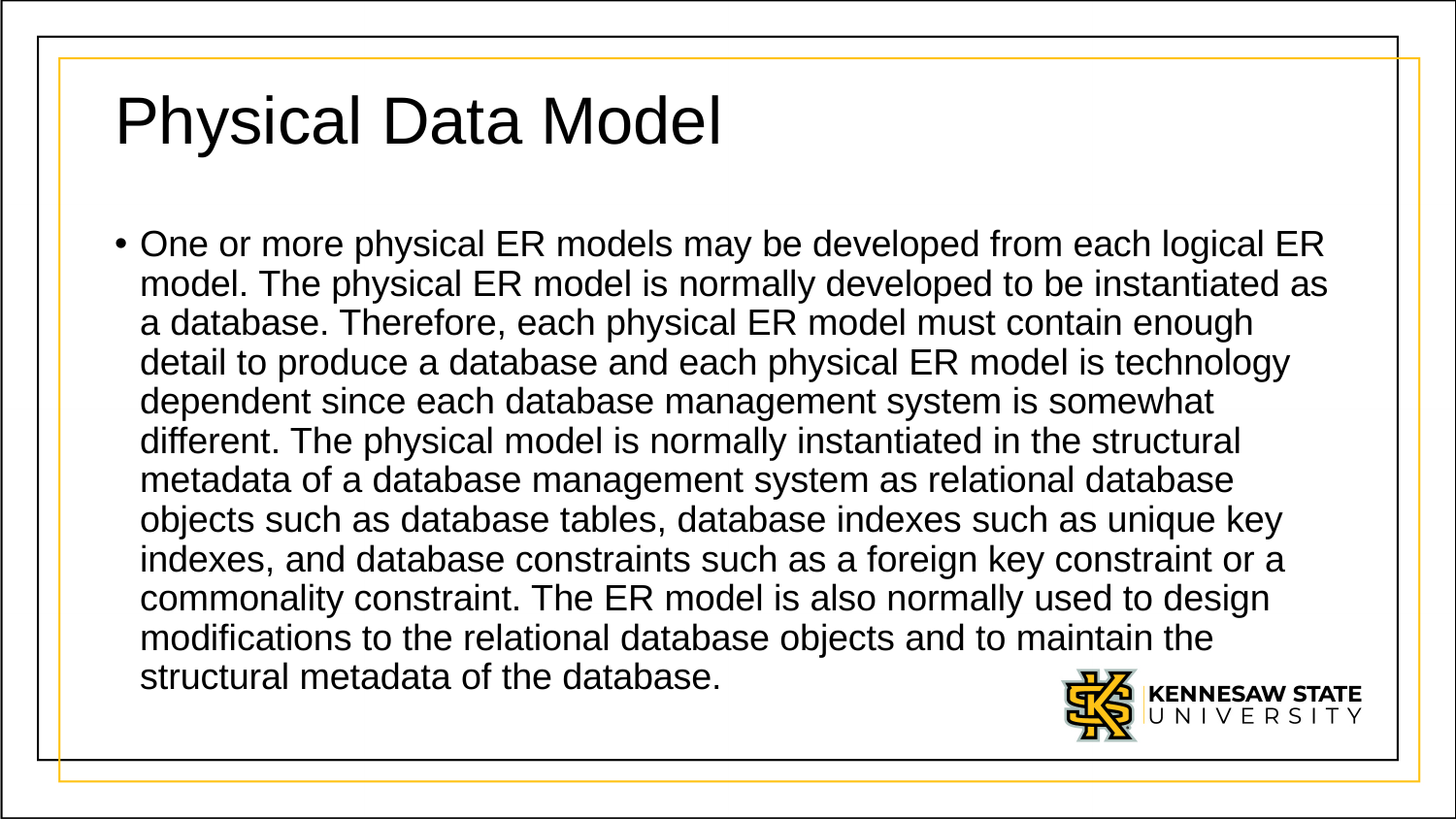

# Physical Data Model
One or more physical ER models may be developed from each logical ER model. The physical ER model is normally developed to be instantiated as a database. Therefore, each physical ER model must contain enough detail to produce a database and each physical ER model is technology dependent since each database management system is somewhat different. The physical model is normally instantiated in the structural metadata of a database management system as relational database objects such as database tables, database indexes such as unique key indexes, and database constraints such as a foreign key constraint or a commonality constraint. The ER model is also normally used to design modifications to the relational database objects and to maintain the structural metadata of the database.